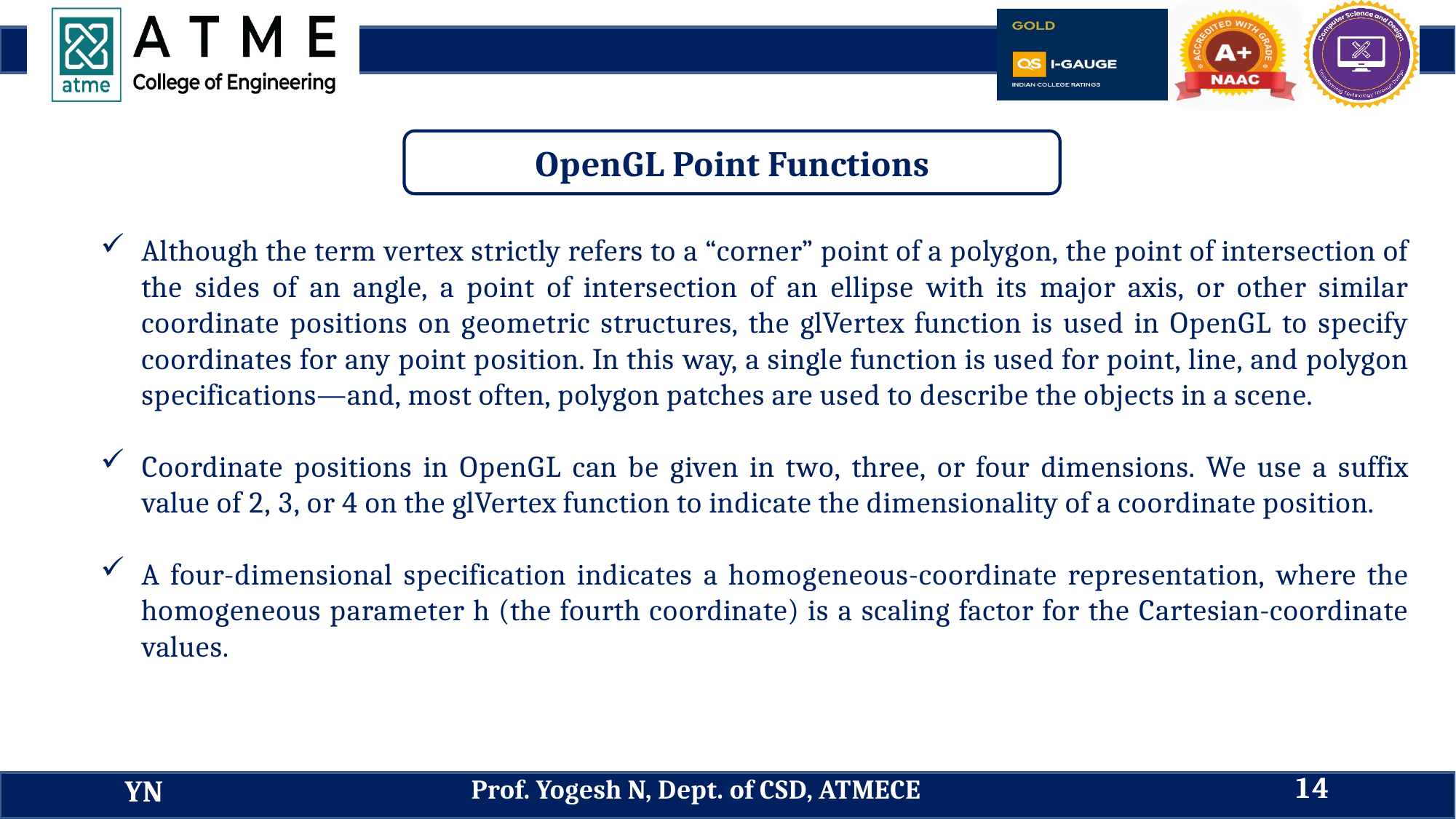

OpenGL Point Functions
Although the term vertex strictly refers to a “corner” point of a polygon, the point of intersection of the sides of an angle, a point of intersection of an ellipse with its major axis, or other similar coordinate positions on geometric structures, the glVertex function is used in OpenGL to specify coordinates for any point position. In this way, a single function is used for point, line, and polygon specifications—and, most often, polygon patches are used to describe the objects in a scene.

Coordinate positions in OpenGL can be given in two, three, or four dimensions. We use a suffix value of 2, 3, or 4 on the glVertex function to indicate the dimensionality of a coordinate position.

A four-dimensional specification indicates a homogeneous-coordinate representation, where the homogeneous parameter h (the fourth coordinate) is a scaling factor for the Cartesian-coordinate values.

14
Prof. Yogesh N, Dept. of CSD, ATMECE
YN